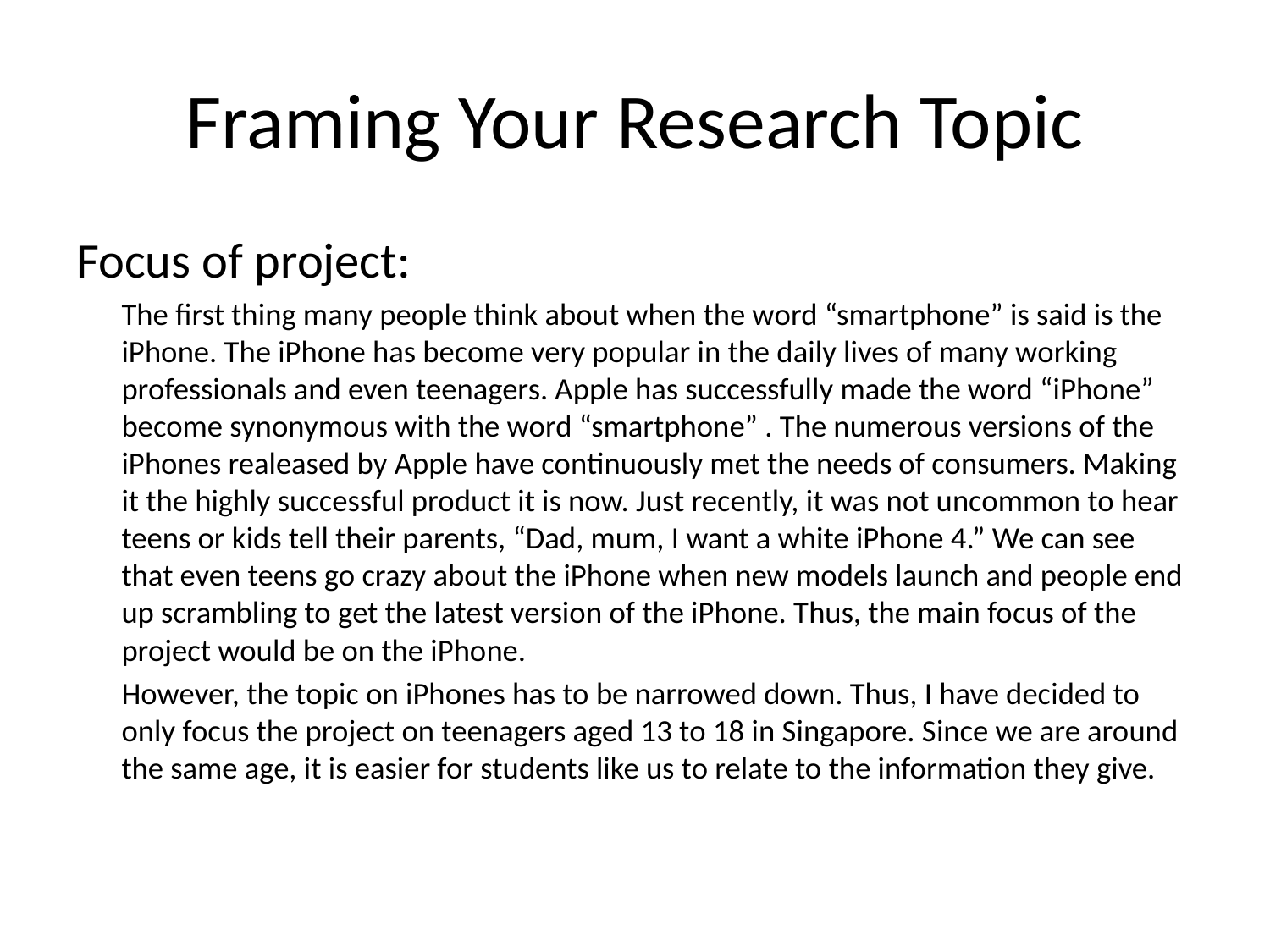

# Framing Your Research Topic
Focus of project:
	The first thing many people think about when the word “smartphone” is said is the iPhone. The iPhone has become very popular in the daily lives of many working professionals and even teenagers. Apple has successfully made the word “iPhone” become synonymous with the word “smartphone” . The numerous versions of the iPhones realeased by Apple have continuously met the needs of consumers. Making it the highly successful product it is now. Just recently, it was not uncommon to hear teens or kids tell their parents, “Dad, mum, I want a white iPhone 4.” We can see that even teens go crazy about the iPhone when new models launch and people end up scrambling to get the latest version of the iPhone. Thus, the main focus of the project would be on the iPhone.
	However, the topic on iPhones has to be narrowed down. Thus, I have decided to only focus the project on teenagers aged 13 to 18 in Singapore. Since we are around the same age, it is easier for students like us to relate to the information they give.